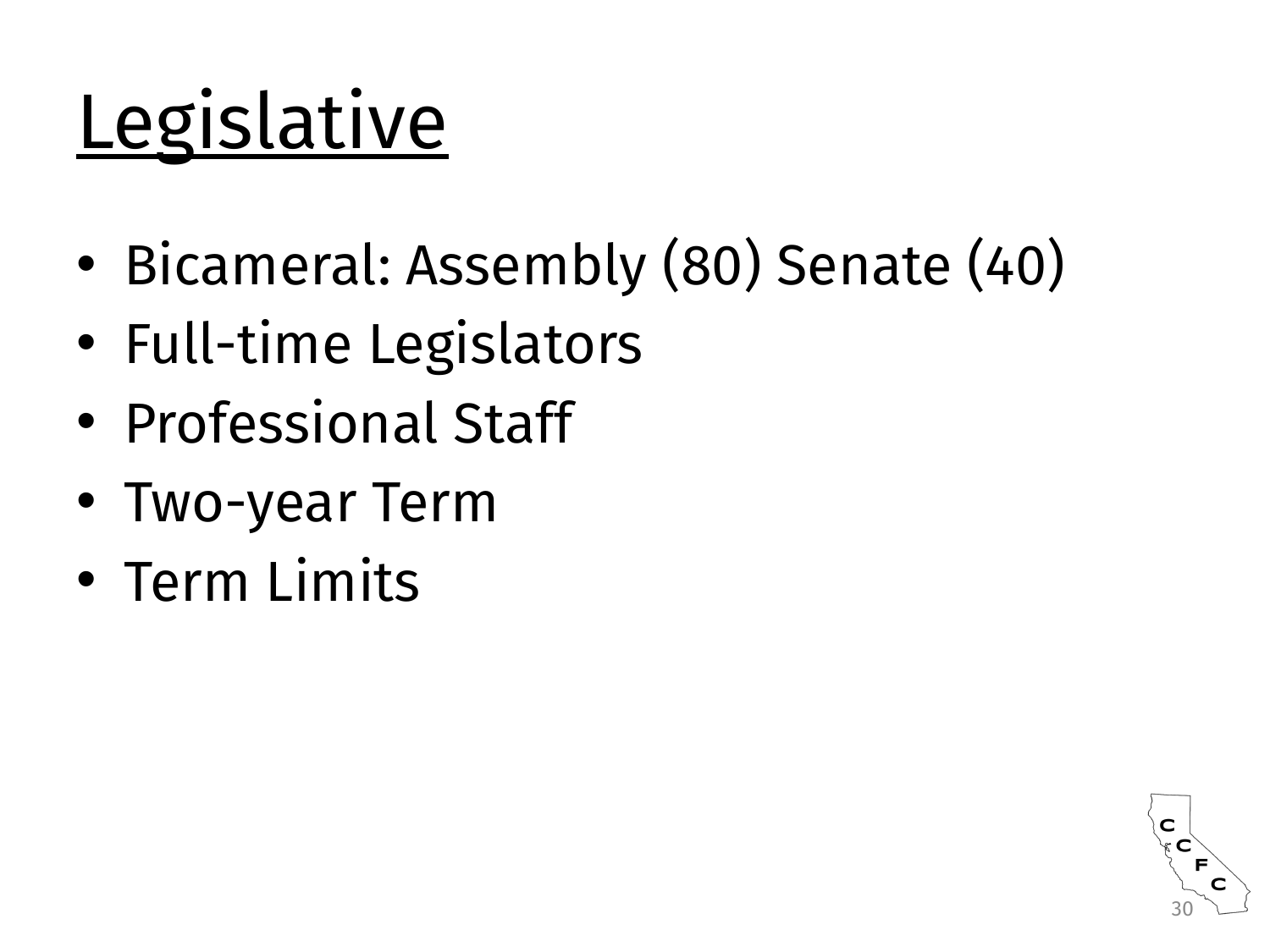

# Legislative
Bicameral: Assembly (80) Senate (40)
Full-time Legislators
Professional Staff
Two-year Term
Term Limits
30